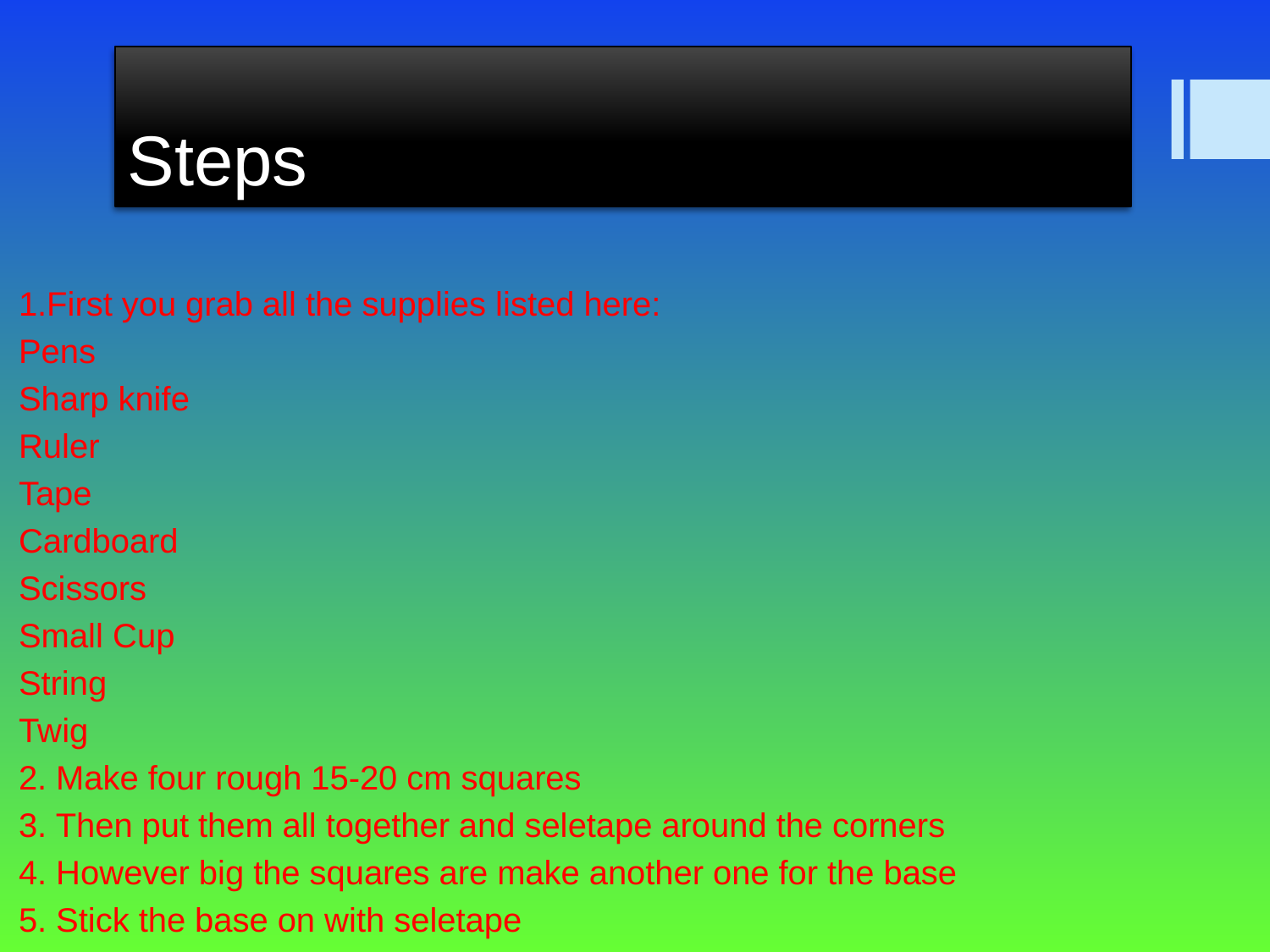

# Steps
1.First you grab all the supplies listed here:
Pens
Sharp knife
Ruler
Tape
Cardboard
Scissors
Small Cup
String
Twig
2. Make four rough 15-20 cm squares
3. Then put them all together and seletape around the corners
4. However big the squares are make another one for the base
5. Stick the base on with seletape